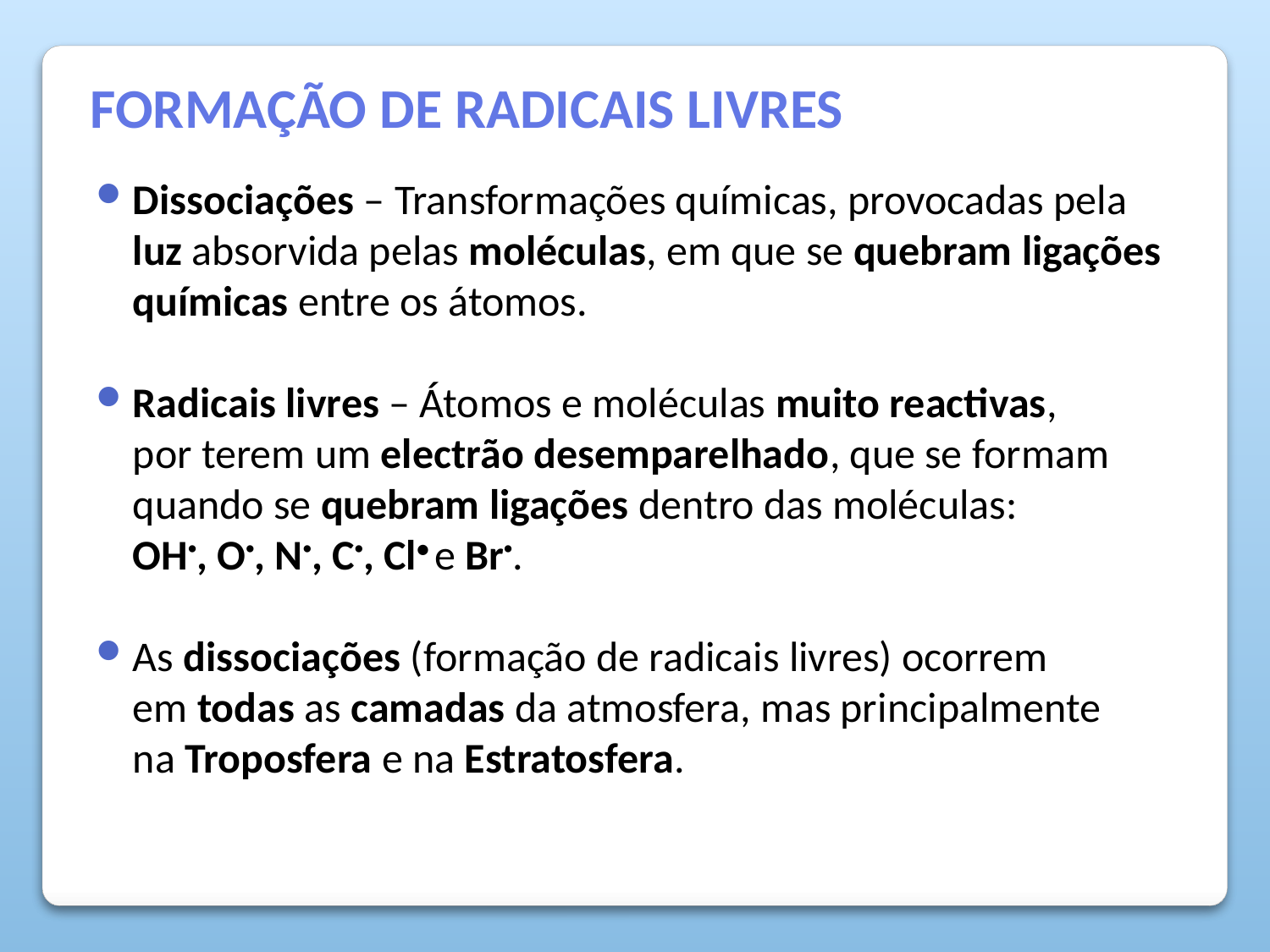

FORMAÇÃO DE RADICAIS LIVRES
Dissociações – Transformações químicas, provocadas pela
luz absorvida pelas moléculas, em que se quebram ligações químicas entre os átomos.

Radicais livres – Átomos e moléculas muito reactivas,
por terem um electrão desemparelhado, que se formam quando se quebram ligações dentro das moléculas:
OH•, O•, N•, C•, Cl• e Br•.

As dissociações (formação de radicais livres) ocorrem
em todas as camadas da atmosfera, mas principalmente
na Troposfera e na Estratosfera.